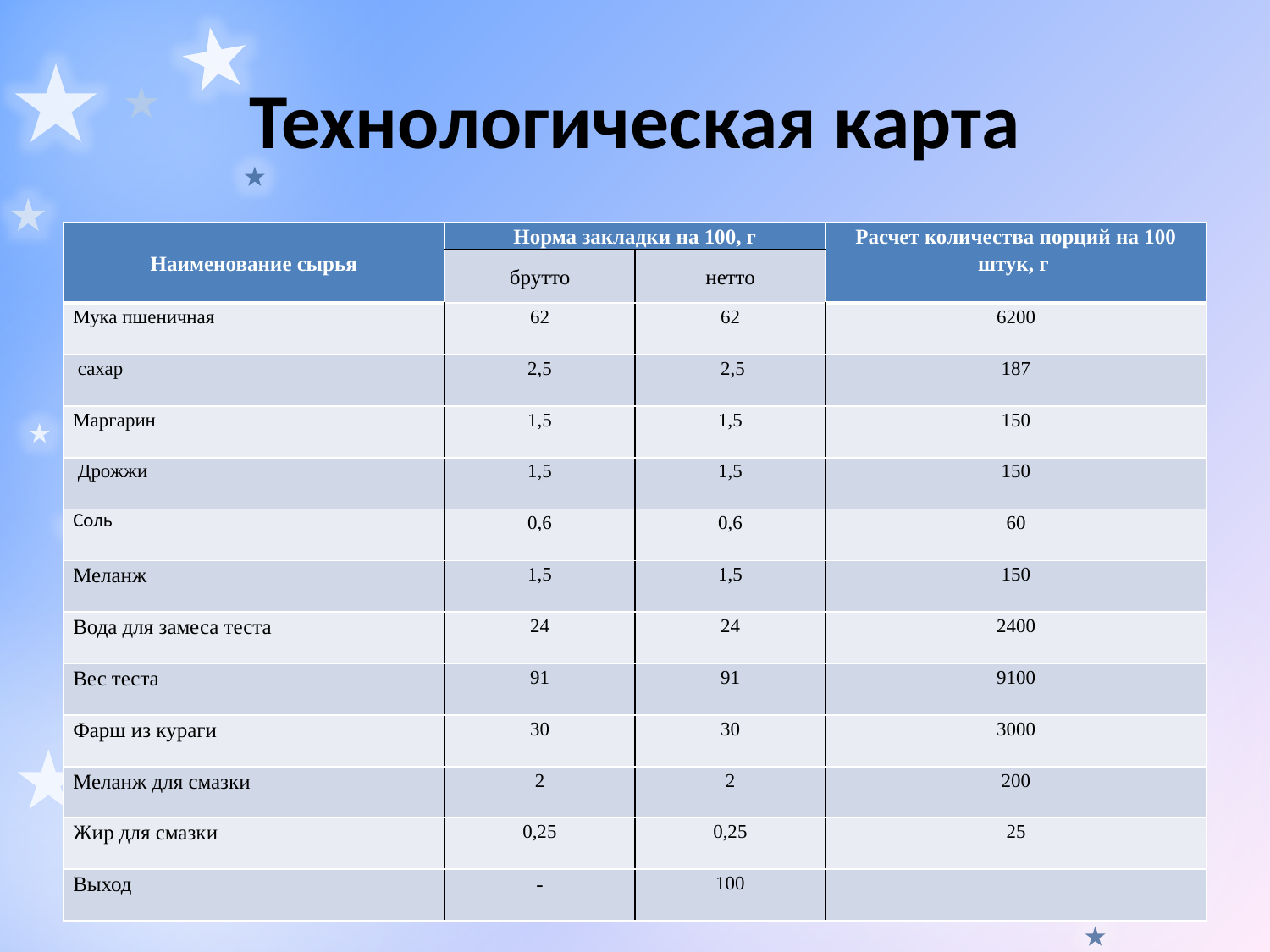

# Технологическая карта
| Наименование сырья | Норма закладки на 100, г |  | Расчет количества порций на 100 штук, г |
| --- | --- | --- | --- |
|  | брутто | нетто |  |
| Мука пшеничная | 62 | 62 | 6200 |
| сахар | 2,5 | 2,5 | 187 |
| Маргарин | 1,5 | 1,5 | 150 |
| Дрожжи | 1,5 | 1,5 | 150 |
| Соль | 0,6 | 0,6 | 60 |
| Меланж | 1,5 | 1,5 | 150 |
| Вода для замеса теста | 24 | 24 | 2400 |
| Вес теста | 91 | 91 | 9100 |
| Фарш из кураги | 30 | 30 | 3000 |
| Меланж для смазки | 2 | 2 | 200 |
| Жир для смазки | 0,25 | 0,25 | 25 |
| Выход | - | 100 |  |